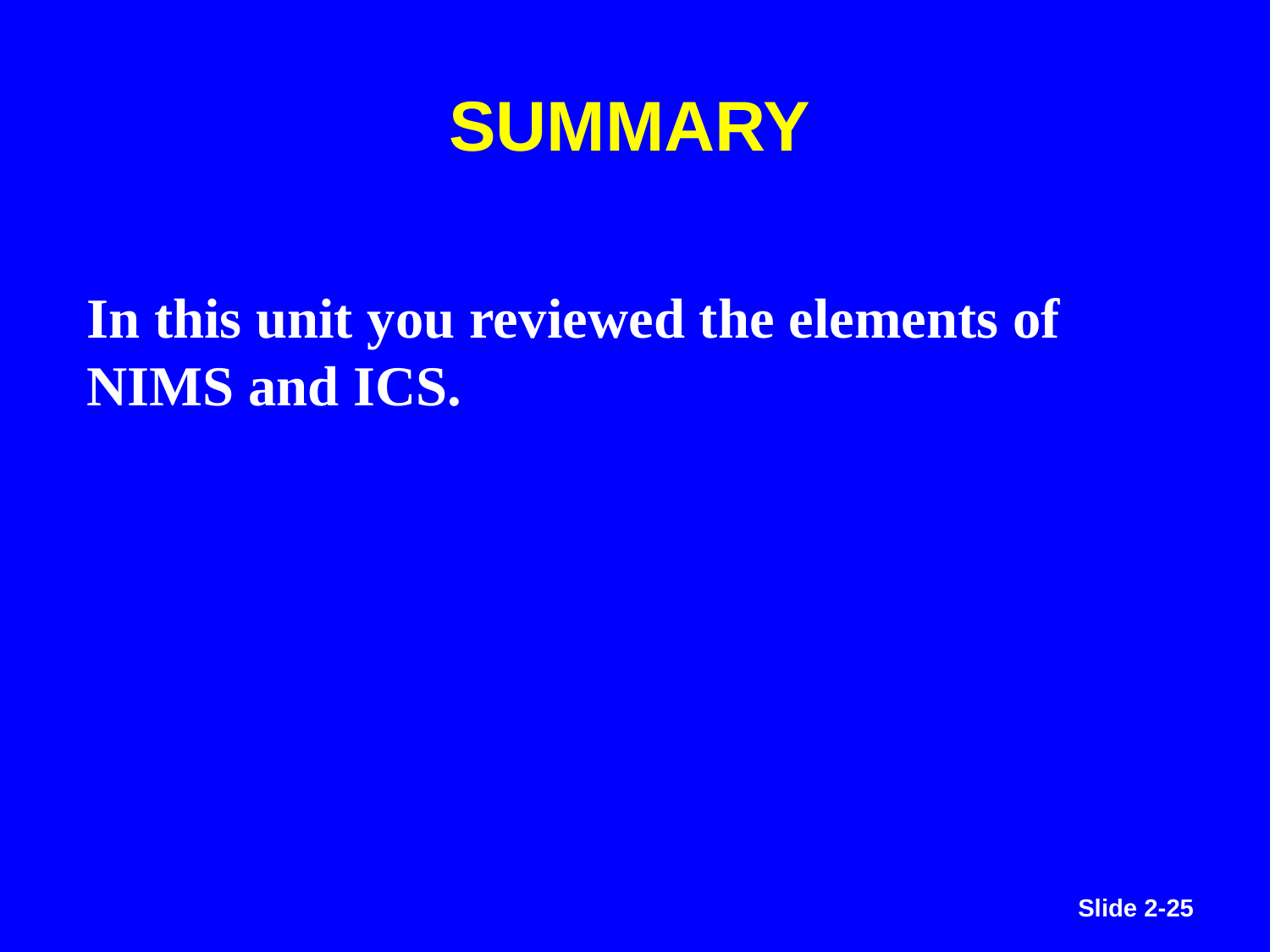

SUMMARY
In this unit you reviewed the elements of
NIMS and ICS.
Slide 2-25